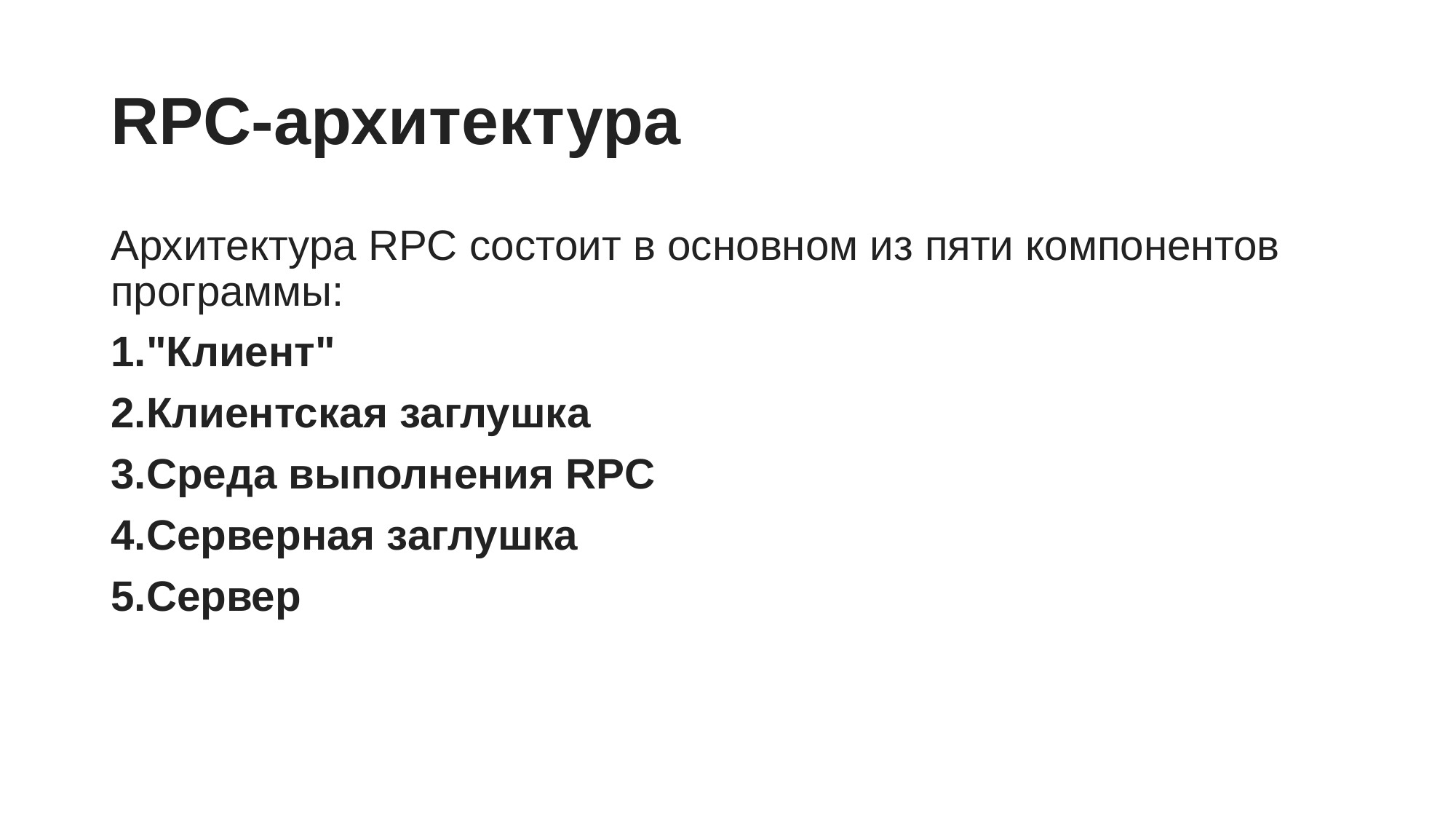

# RPC-архитектура
Архитектура RPC состоит в основном из пяти компонентов программы:
"Клиент"
Клиентская заглушка
Среда выполнения RPC
Серверная заглушка
Сервер